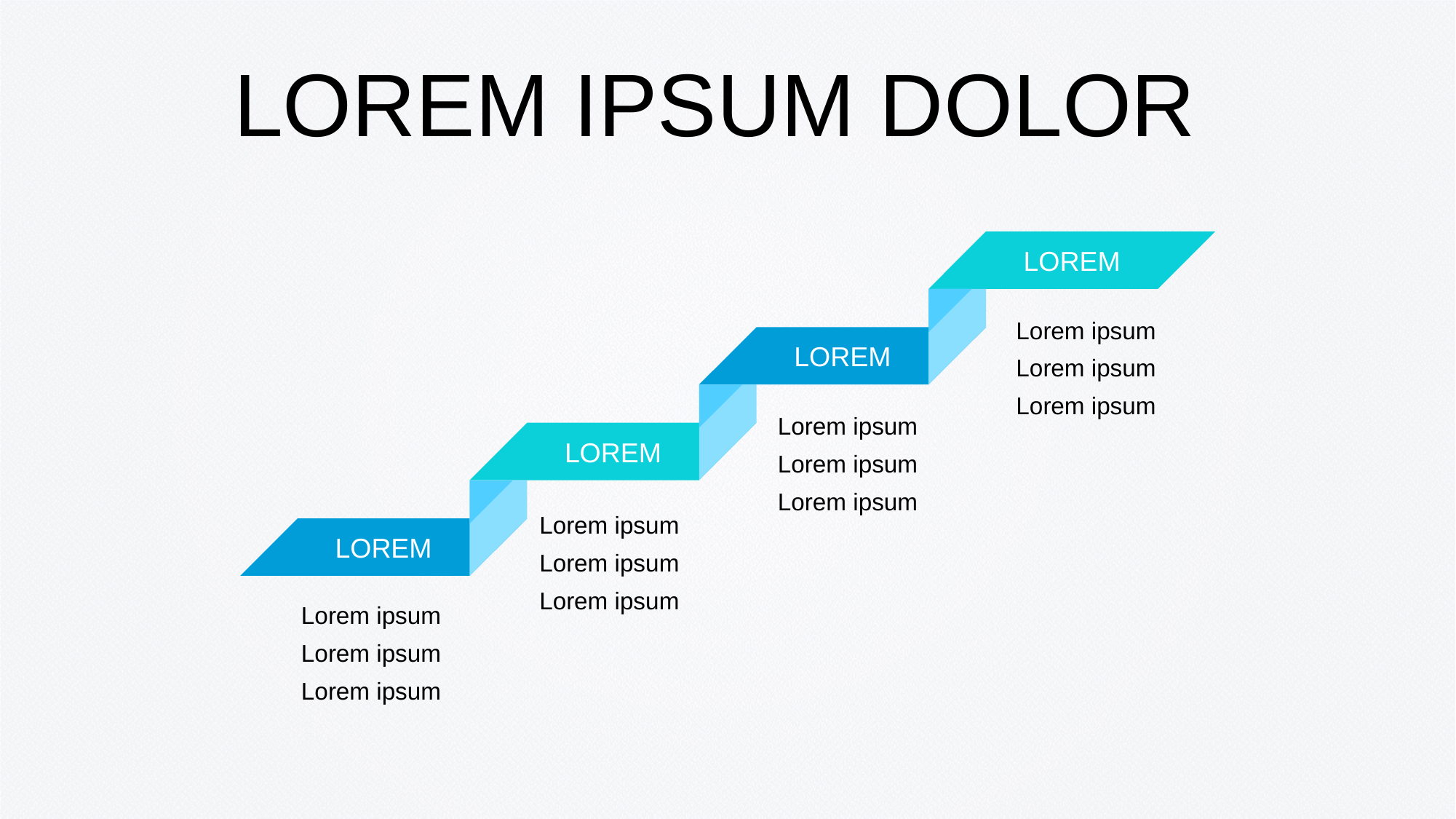

# LOREM IPSUM DOLOR
LOREM

Lorem ipsum
Lorem ipsum
Lorem ipsum
LOREM

Lorem ipsum
Lorem ipsum
Lorem ipsum
LOREM

Lorem ipsum
Lorem ipsum
Lorem ipsum
LOREM
Lorem ipsum
Lorem ipsum
Lorem ipsum